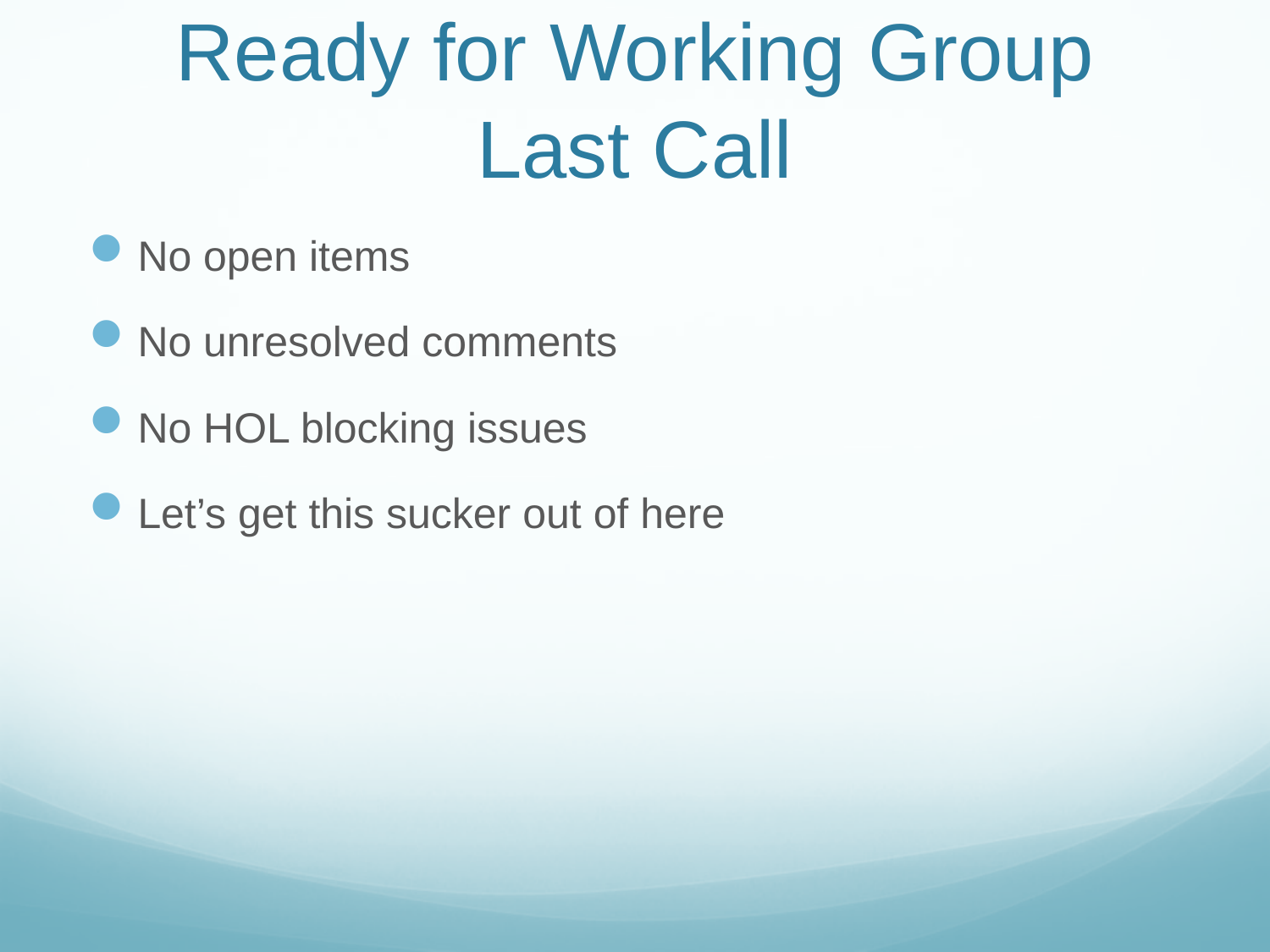

# Ready for Working Group Last Call
No open items
No unresolved comments
No HOL blocking issues
Let’s get this sucker out of here